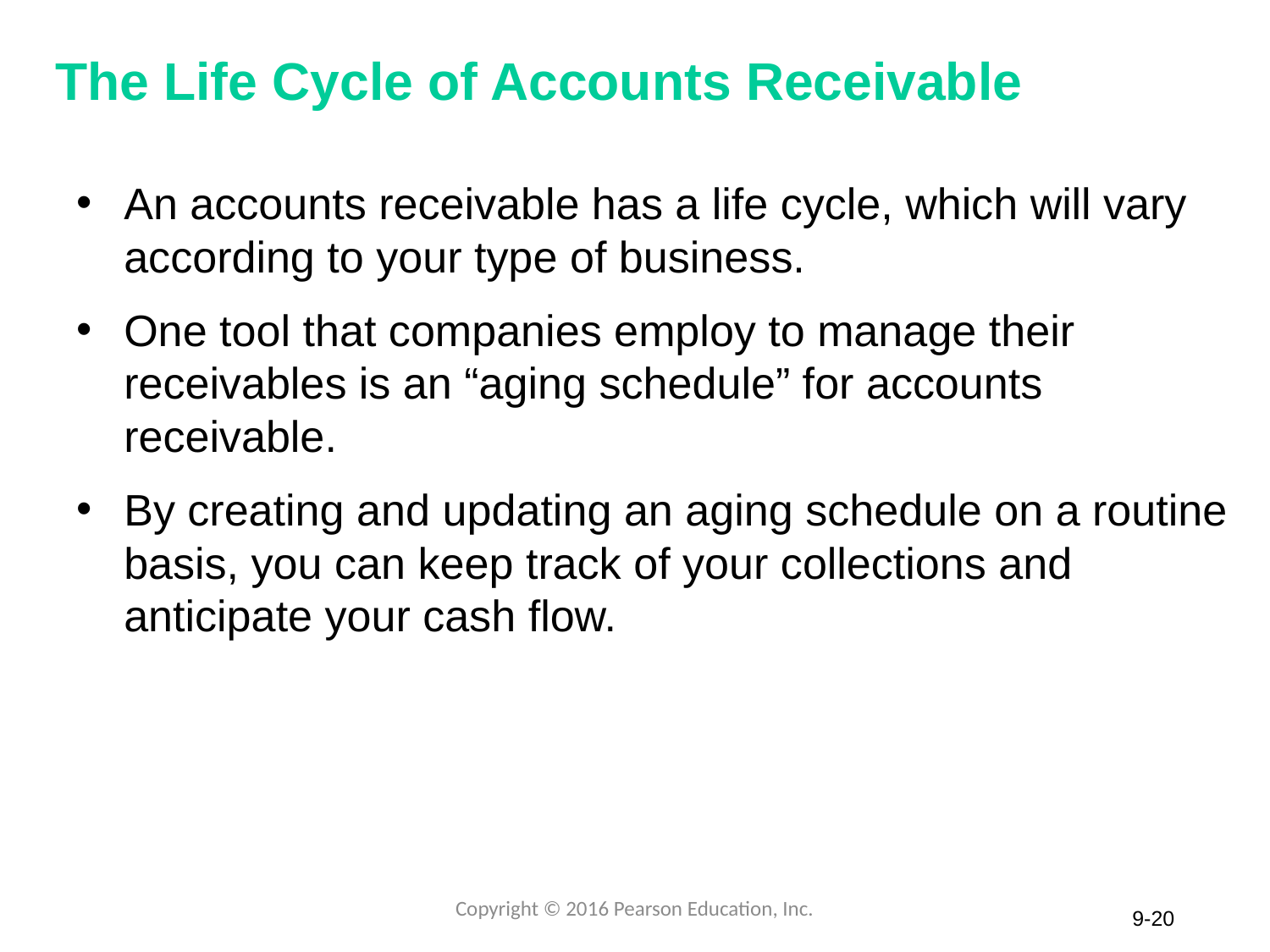

# The Life Cycle of Accounts Receivable
An accounts receivable has a life cycle, which will vary according to your type of business.

One tool that companies employ to manage their receivables is an “aging schedule” for accounts receivable.

By creating and updating an aging schedule on a routine basis, you can keep track of your collections and anticipate your cash flow.
Copyright © 2016 Pearson Education, Inc.